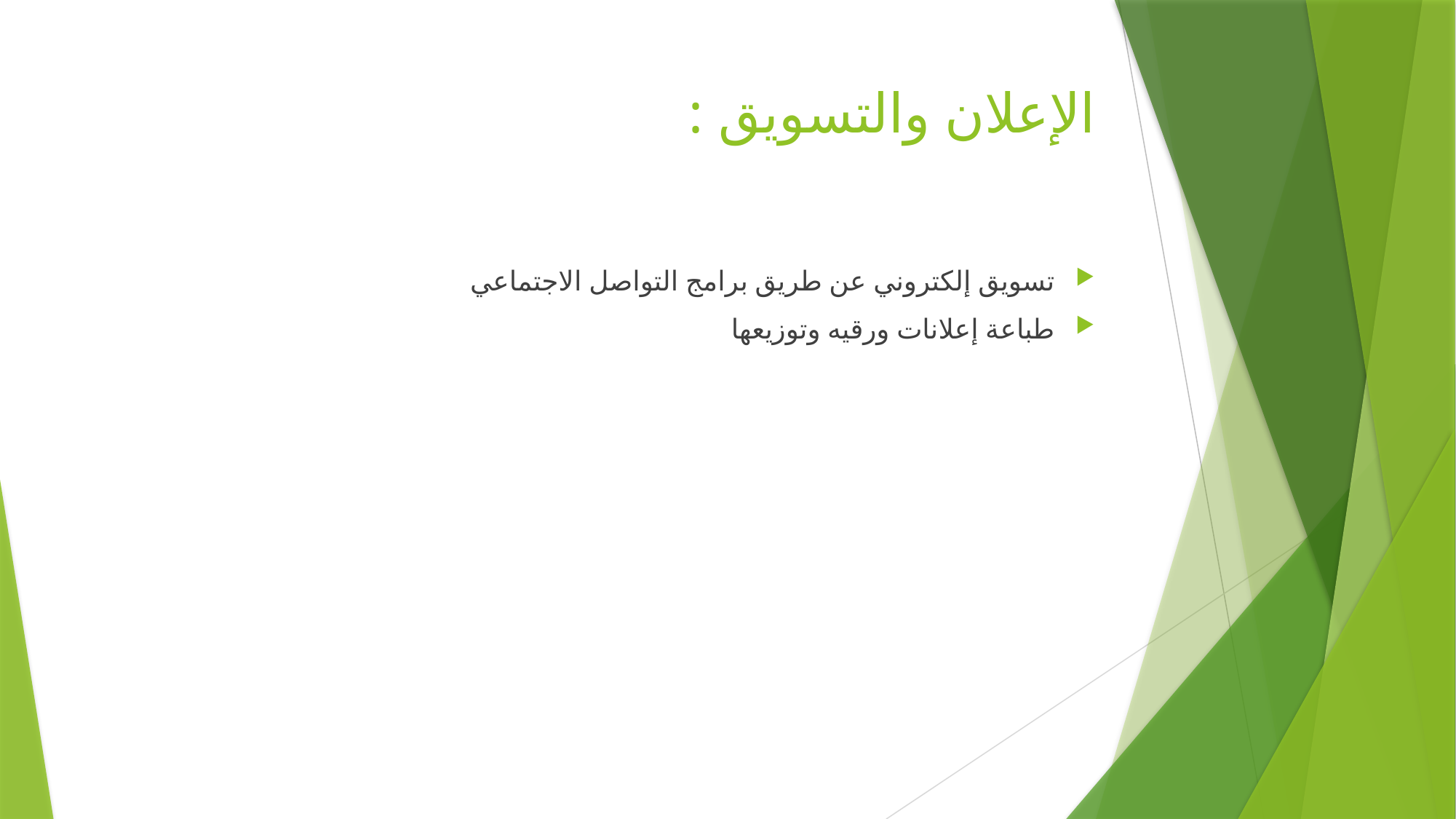

# الإعلان والتسويق :
تسويق إلكتروني عن طريق برامج التواصل الاجتماعي
طباعة إعلانات ورقيه وتوزيعها